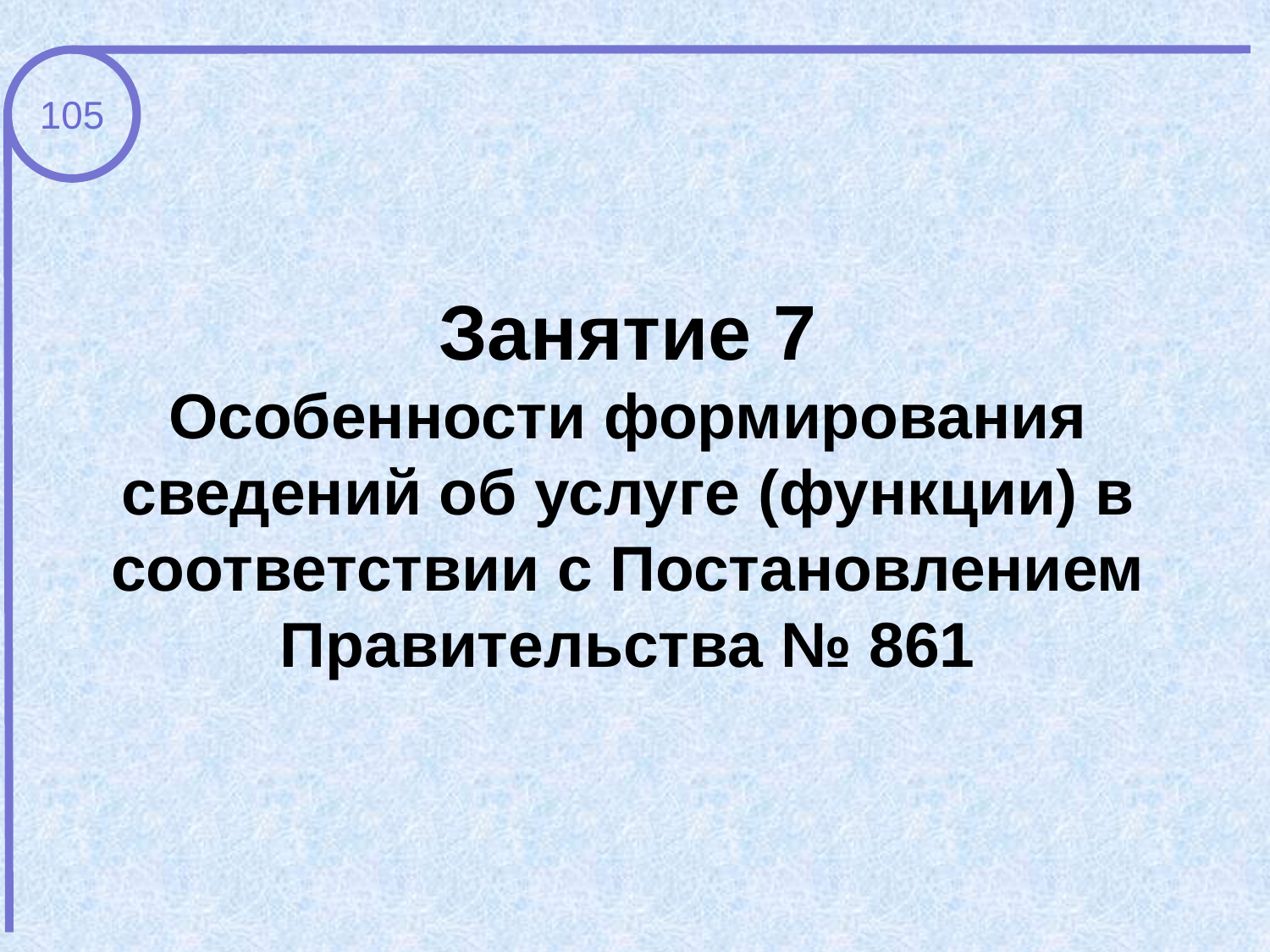

105
Занятие 7
Особенности формирования сведений об услуге (функции) в соответствии с Постановлением Правительства № 861